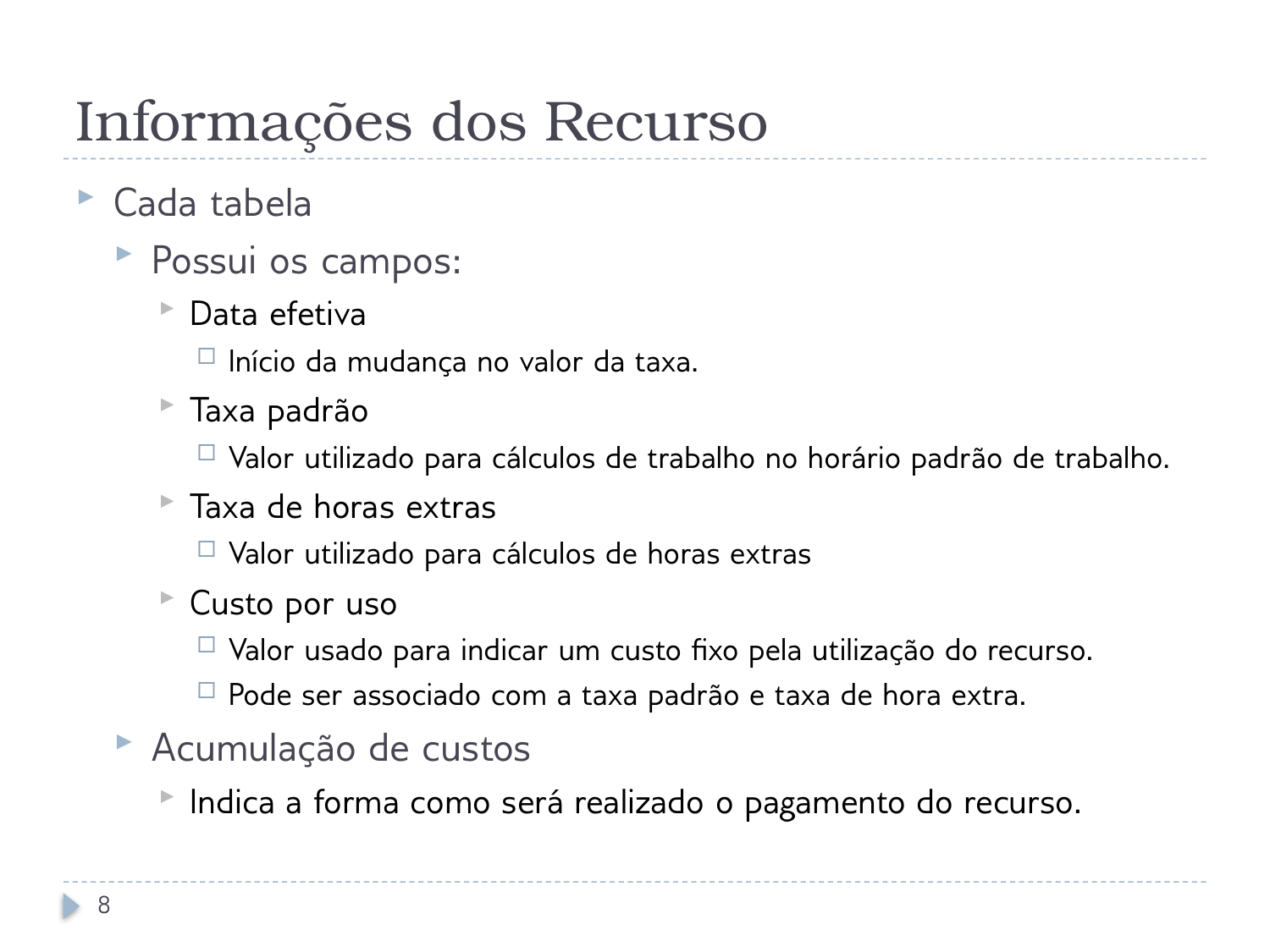

# Informações dos Recurso
Cada tabela
Possui os campos:
Data efetiva
Início da mudança no valor da taxa.
Taxa padrão
Valor utilizado para cálculos de trabalho no horário padrão de trabalho.
Taxa de horas extras
Valor utilizado para cálculos de horas extras
Custo por uso
Valor usado para indicar um custo fixo pela utilização do recurso.
Pode ser associado com a taxa padrão e taxa de hora extra.
Acumulação de custos
Indica a forma como será realizado o pagamento do recurso.
8